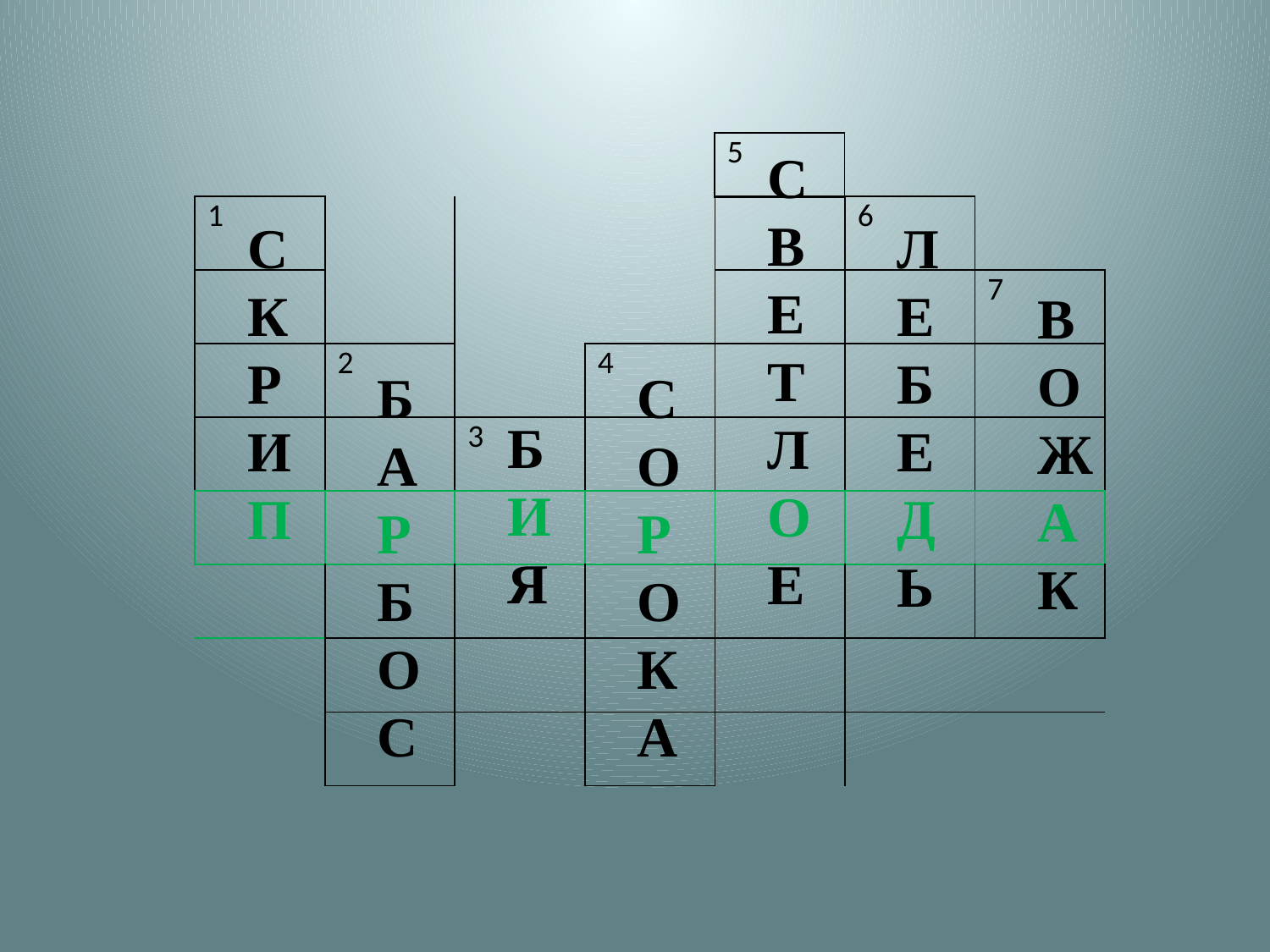

| 5 |
| --- |
С
В
Е
Т
Л
О
Е
| 1 |  |  |  |  | 6 |  |
| --- | --- | --- | --- | --- | --- | --- |
|  |  |  |  |  |  | 7 |
|  | 2 |  | 4 |  |  |  |
|  |  | 3 |  |  |  |  |
|  |  |  |  |  |  |  |
|  |  |  |  |  |  |  |
|  |  |  |  |  |  |  |
|  |  |  |  |  |  |  |
С
К
Р
ИП
Л
Е
Б
Е
Д
Ь
В
О
Ж
А
К
Б
А
Р
Б
О
С
С
О
Р
О
К
А
Б
И
Я